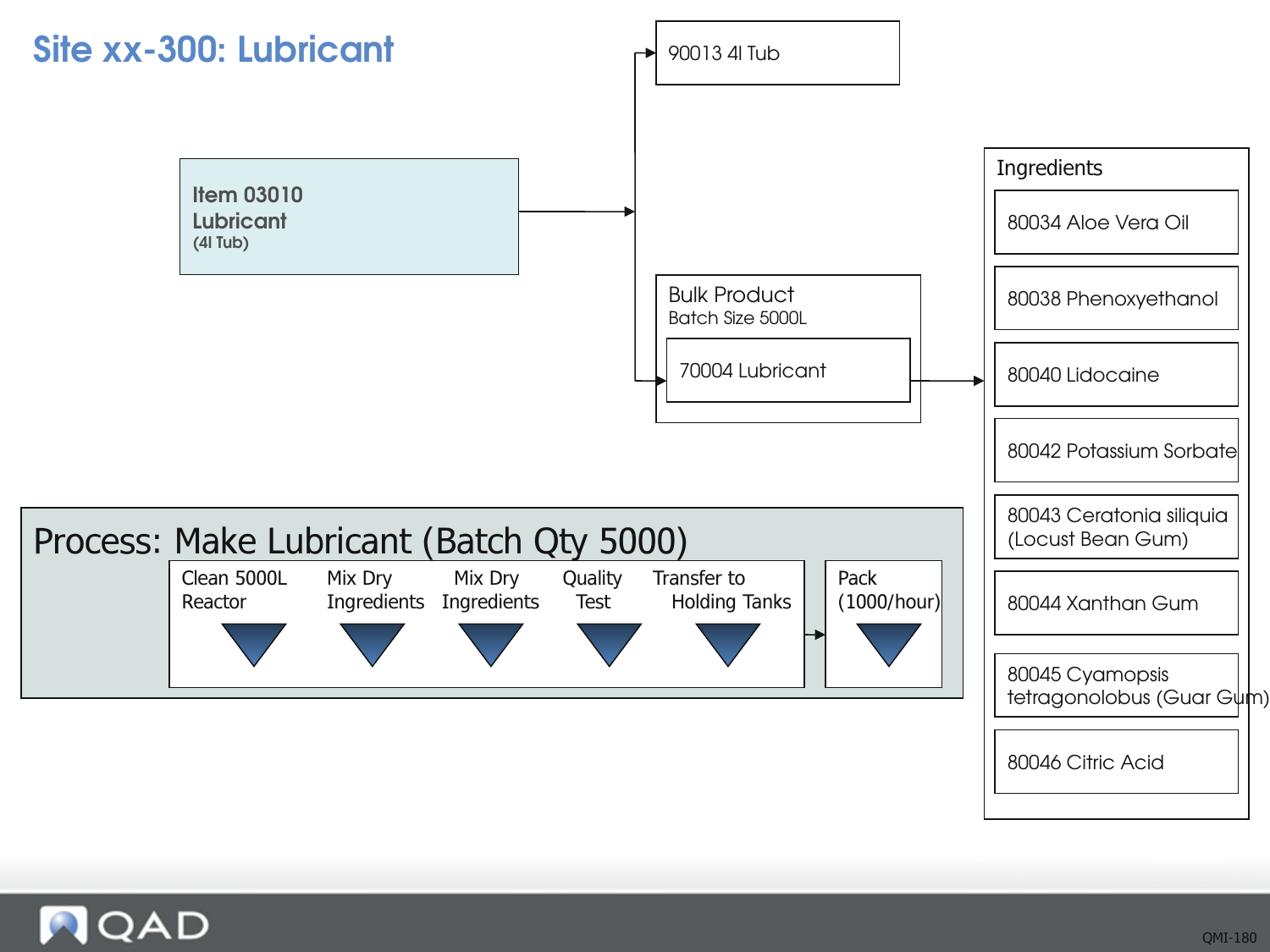

Site xx-300: Lubricant
90013 4l Tub

Ingredients

# Item 03010 Lubricant (4l Tub)
80034 Aloe Vera Oil

80038 Phenoxyethanol
Bulk Product
Batch Size 5000L

70004 Lubricant
80040 Lidocaine

80042 Potassium Sorbate
80043 Ceratonia siliquia
(Locust Bean Gum)
Process: Make Lubricant (Batch Qty 5000)

Clean 5000L 	   Mix Dry	   Mix Dry	Quality     Transfer to
Reactor	   Ingredients	 Ingredients      Test          Holding Tanks

Pack
(1000/hour)

80044 Xanthan Gum

80045 Cyamopsis
tetragonolobus (Guar Gum)
80046 Citric Acid
QMI-180